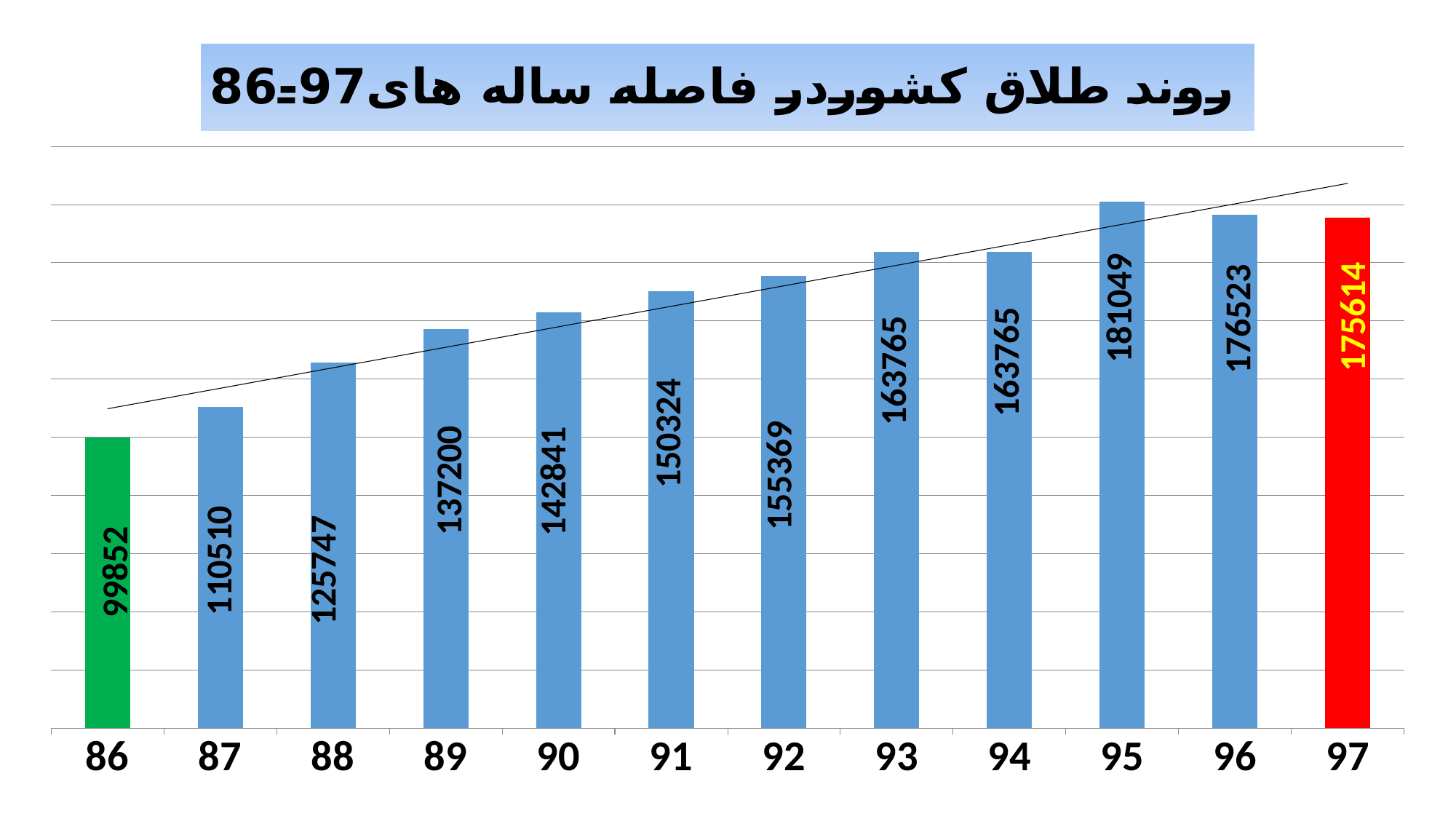

### Chart: روند طلاق کشوردر فاصله ساله های97-86

| Category | ازدواج های ثبت شده کشور |
|---|---|
| 86 | 99852.0 |
| 87 | 110510.0 |
| 88 | 125747.0 |
| 89 | 137200.0 |
| 90 | 142841.0 |
| 91 | 150324.0 |
| 92 | 155369.0 |
| 93 | 163765.0 |
| 94 | 163765.0 |
| 95 | 181049.0 |
| 96 | 176523.0 |
| 97 | 175614.0 |